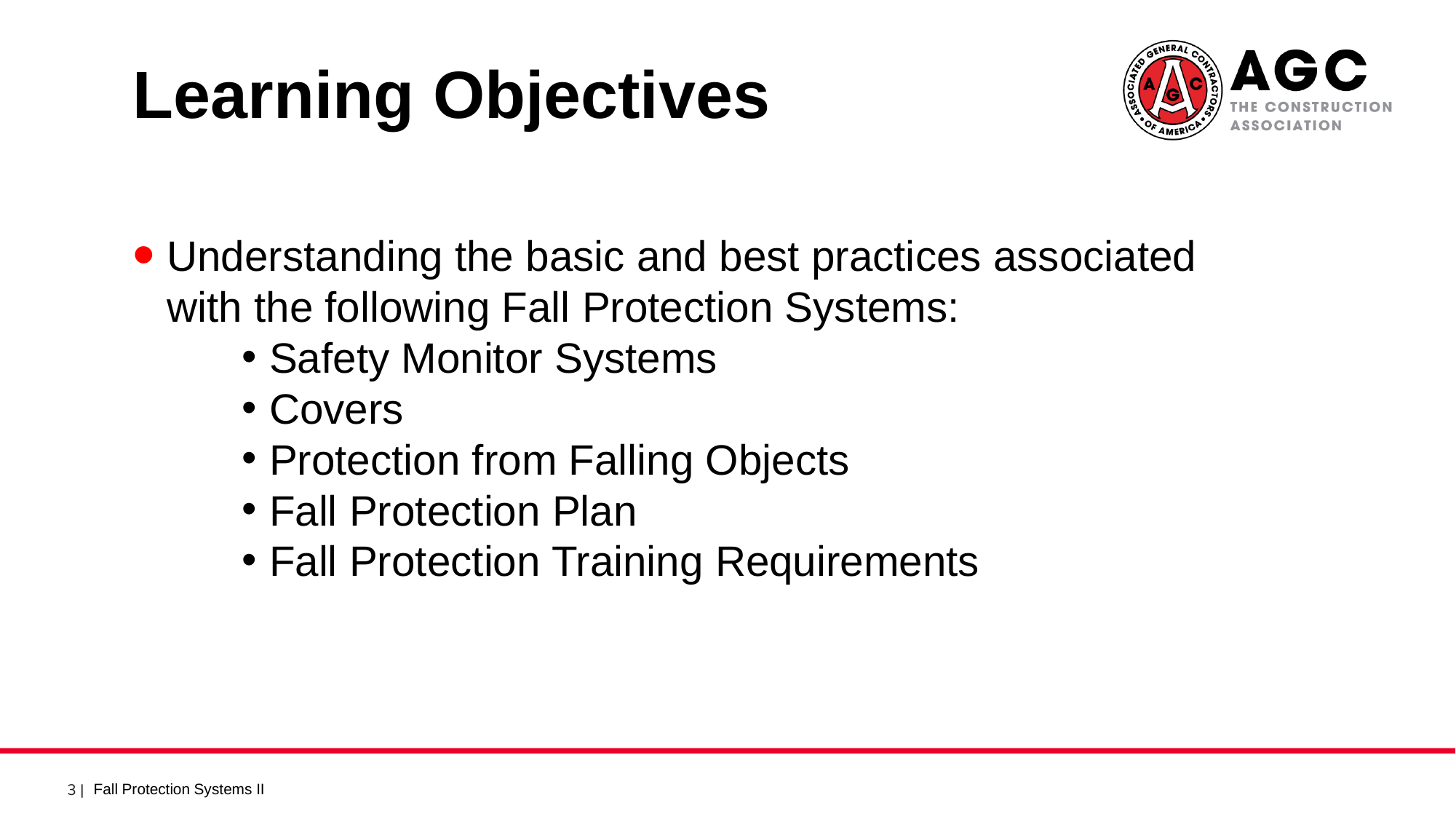

Learning Objectives 2
Understanding the basic and best practices associated with the following Fall Protection Systems:
Safety Monitor Systems
Covers
Protection from Falling Objects
Fall Protection Plan
Fall Protection Training Requirements

Fall Protection Systems II